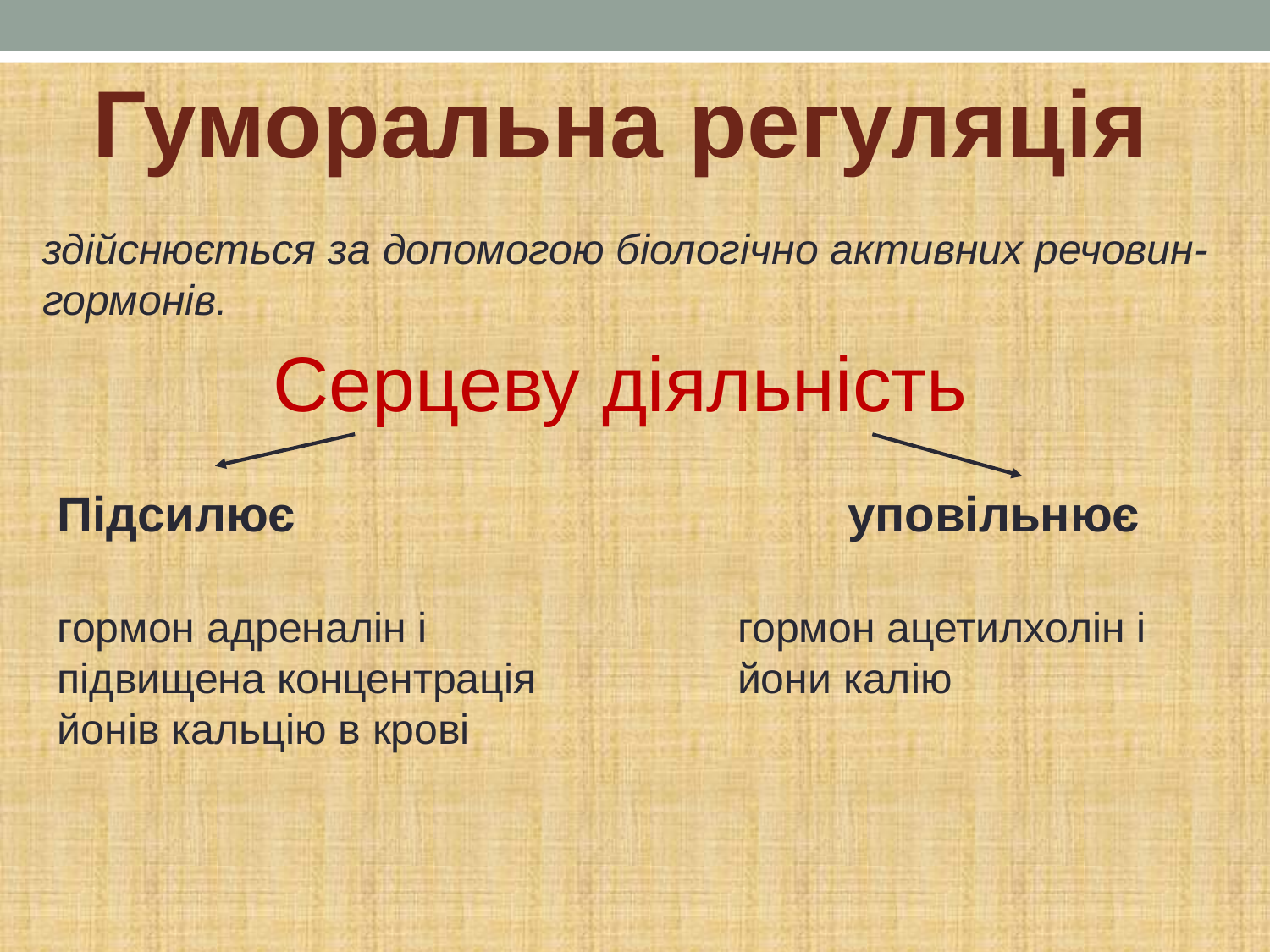

Гуморальна регуляція
здійснюється за допомогою біологічно активних речовин-гормонів.
Серцеву діяльність
Підсилює

гормон адреналін і підвищена концентрація йонів кальцію в крові
        уповільнює

гормон ацетилхолін і йони калію